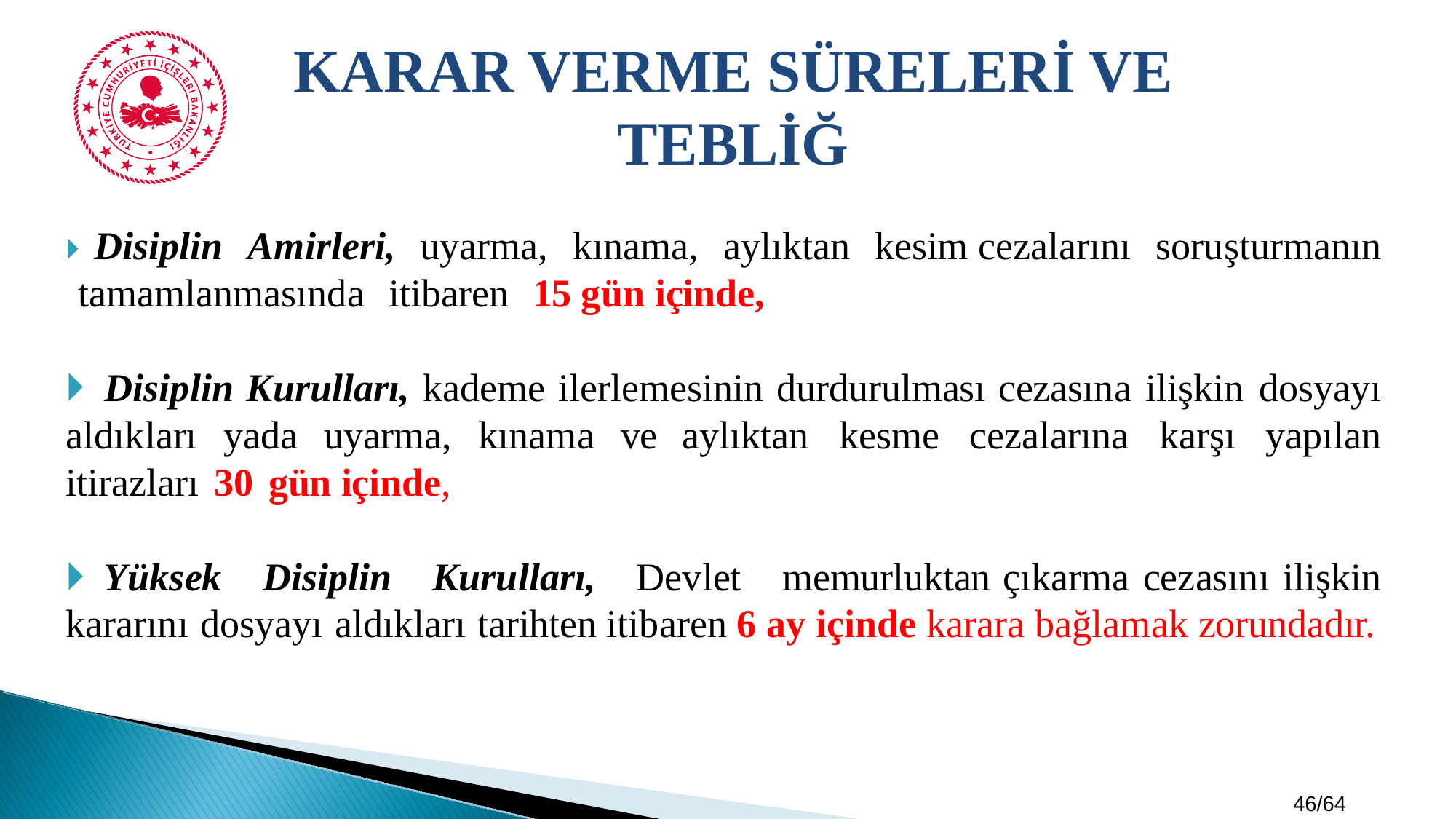

KARAR VERME SÜRELERİ VE TEBLİĞ
🞂​ Disiplin  Amirleri,  uyarma,  kınama,  aylıktan  kesim cezalarını  soruşturmanın  tamamlanmasında  itibaren  15 gün içinde,

🞂​ Disiplin Kurulları, kademe ilerlemesinin durdurulması cezasına ilişkin dosyayı aldıkları yada uyarma, kınama ve aylıktan kesme cezalarına karşı yapılan itirazları 30 gün içinde,

🞂​ Yüksek  Disiplin  Kurulları,  Devlet  memurluktan çıkarma cezasını ilişkin kararını dosyayı aldıkları tarihten itibaren 6 ay içinde karara bağlamak zorundadır.